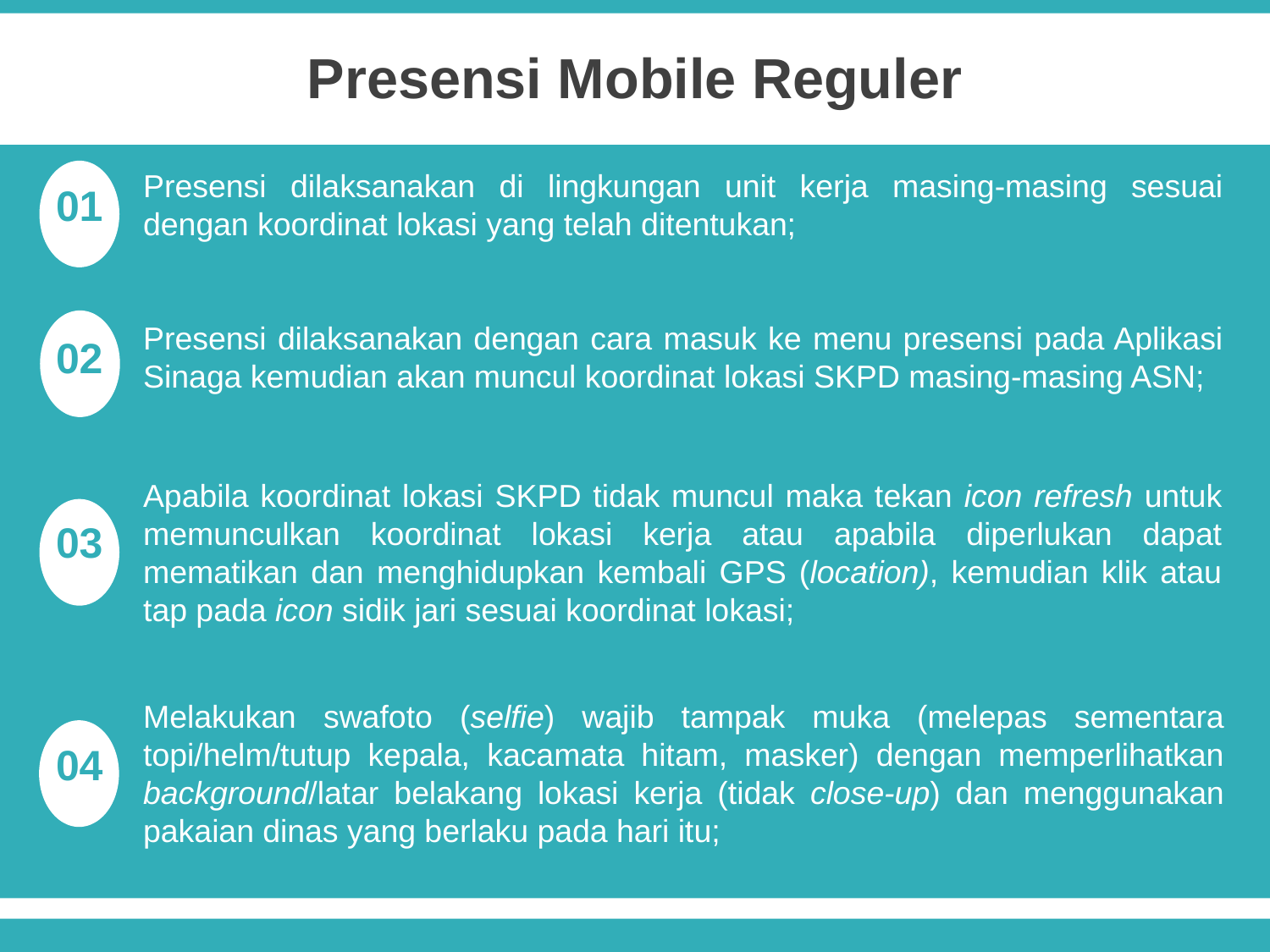

Presensi Mobile Reguler

Presensi dilaksanakan di lingkungan unit kerja masing-masing sesuai dengan koordinat lokasi yang telah ditentukan;

01

02
Presensi dilaksanakan dengan cara masuk ke menu presensi pada Aplikasi Sinaga kemudian akan muncul koordinat lokasi SKPD masing-masing ASN;
Apabila koordinat lokasi SKPD tidak muncul maka tekan icon refresh untuk memunculkan koordinat lokasi kerja atau apabila diperlukan dapat mematikan dan menghidupkan kembali GPS (location), kemudian klik atau tap pada icon sidik jari sesuai koordinat lokasi;

03
Melakukan swafoto (selfie) wajib tampak muka (melepas sementara topi/helm/tutup kepala, kacamata hitam, masker) dengan memperlihatkan background/latar belakang lokasi kerja (tidak close-up) dan menggunakan pakaian dinas yang berlaku pada hari itu;

04